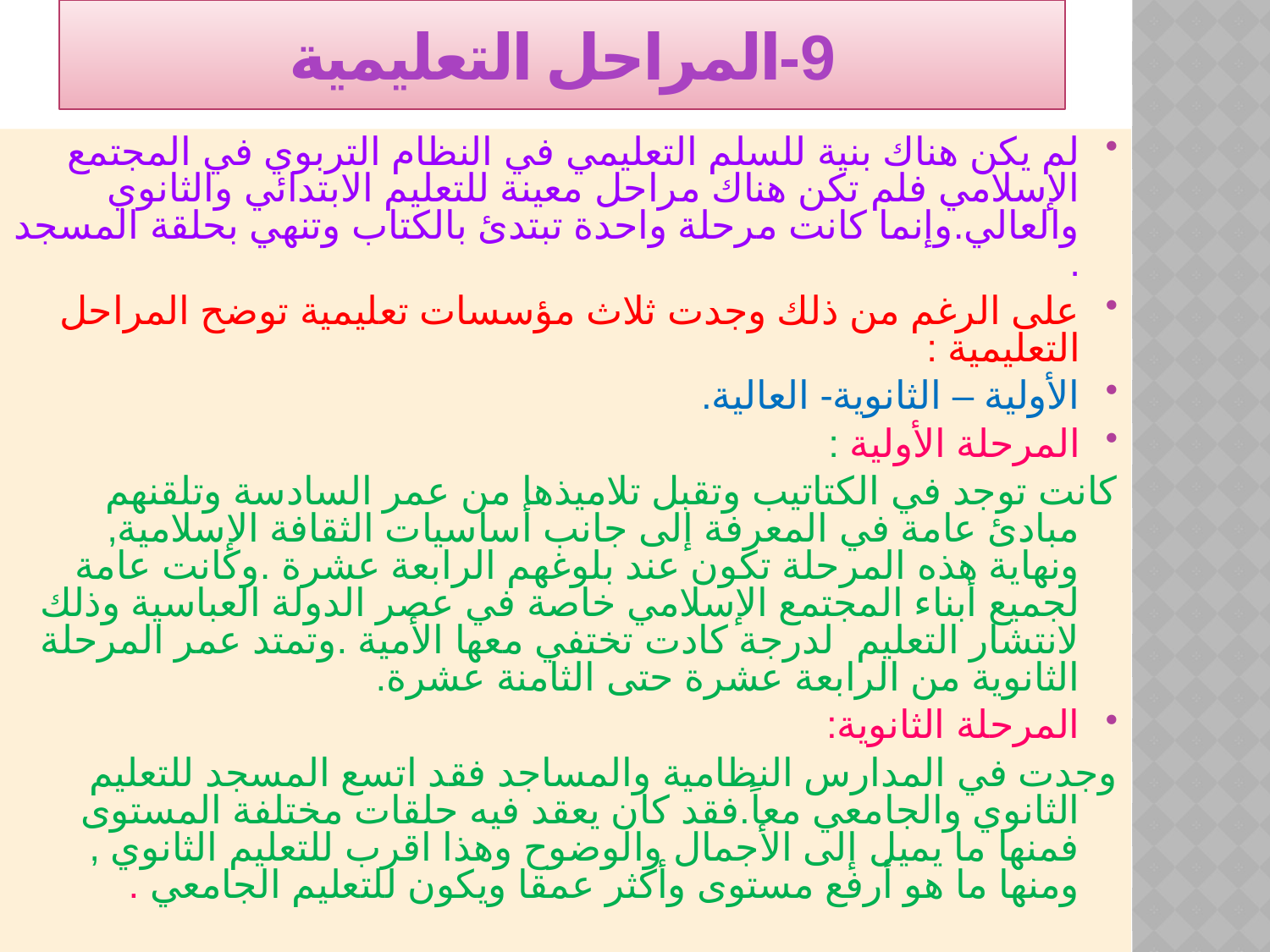

# 9-المراحل التعليمية
لم يكن هناك بنية للسلم التعليمي في النظام التربوي في المجتمع الإسلامي فلم تكن هناك مراحل معينة للتعليم الابتدائي والثانوي والعالي.وإنما كانت مرحلة واحدة تبتدئ بالكتاب وتنهي بحلقة المسجد .
على الرغم من ذلك وجدت ثلاث مؤسسات تعليمية توضح المراحل التعليمية :
الأولية – الثانوية- العالية.
المرحلة الأولية :
كانت توجد في الكتاتيب وتقبل تلاميذها من عمر السادسة وتلقنهم مبادئ عامة في المعرفة إلى جانب أساسيات الثقافة الإسلامية, ونهاية هذه المرحلة تكون عند بلوغهم الرابعة عشرة .وكانت عامة لجميع أبناء المجتمع الإسلامي خاصة في عصر الدولة العباسية وذلك لانتشار التعليم  لدرجة كادت تختفي معها الأمية .وتمتد عمر المرحلة الثانوية من الرابعة عشرة حتى الثامنة عشرة.
المرحلة الثانوية:
وجدت في المدارس النظامية والمساجد فقد اتسع المسجد للتعليم الثانوي والجامعي معاً.فقد كان يعقد فيه حلقات مختلفة المستوى فمنها ما يميل إلى الأجمال والوضوح وهذا اقرب للتعليم الثانوي , ومنها ما هو أرفع مستوى وأكثر عمقا ويكون للتعليم الجامعي .